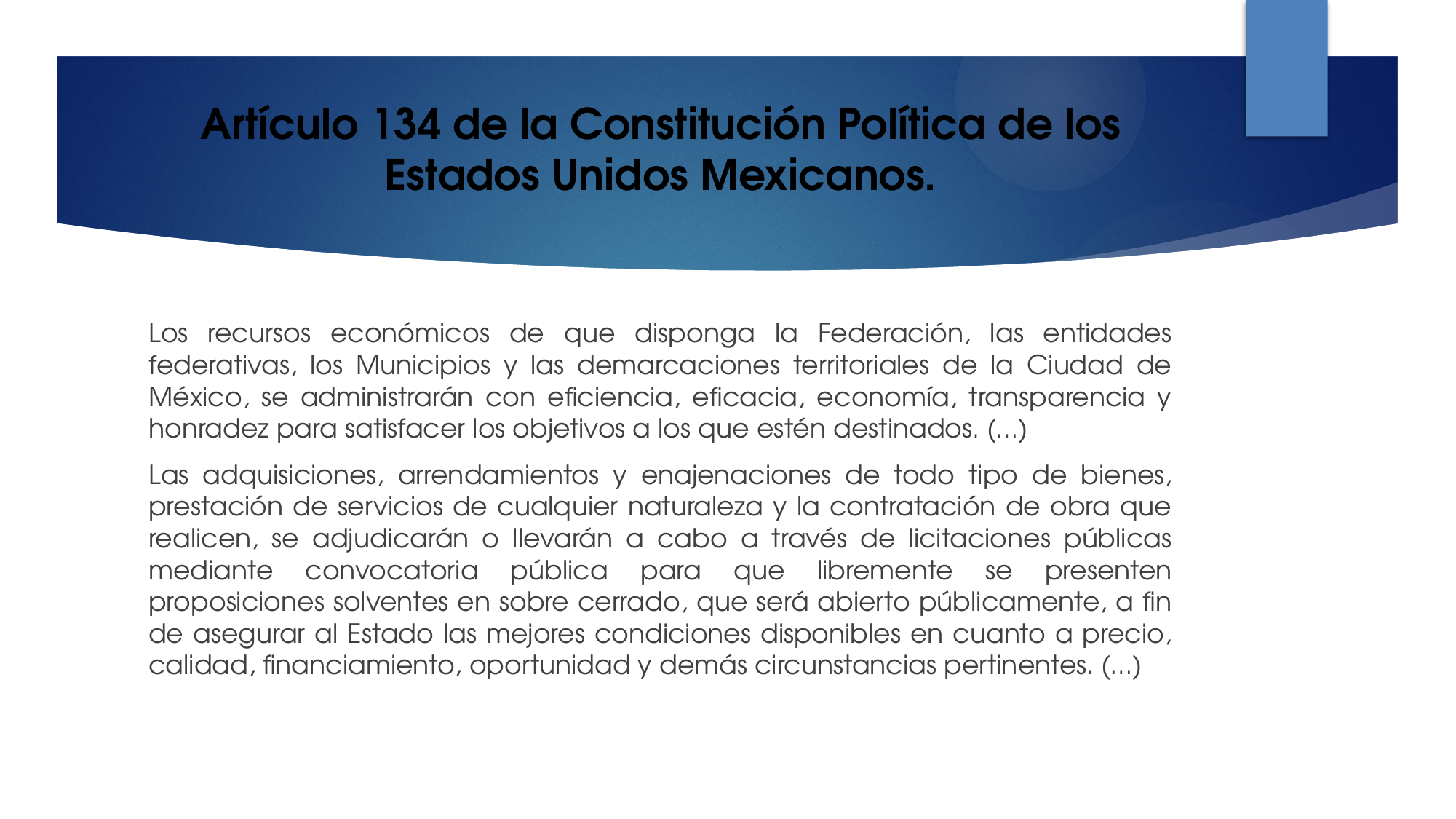

# Artículo 134 de la Constitución Política de los Estados Unidos Mexicanos.
Los recursos económicos de que disponga la Federación, las entidades federativas, los Municipios y las demarcaciones territoriales de la Ciudad de México, se administrarán con eficiencia, eficacia, economía, transparencia y honradez para satisfacer los objetivos a los que estén destinados. (…)
Las adquisiciones, arrendamientos y enajenaciones de todo tipo de bienes, prestación de servicios de cualquier naturaleza y la contratación de obra que realicen, se adjudicarán o llevarán a cabo a través de licitaciones públicas mediante convocatoria pública para que libremente se presenten proposiciones solventes en sobre cerrado, que será abierto públicamente, a fin de asegurar al Estado las mejores condiciones disponibles en cuanto a precio, calidad, financiamiento, oportunidad y demás circunstancias pertinentes. (…)